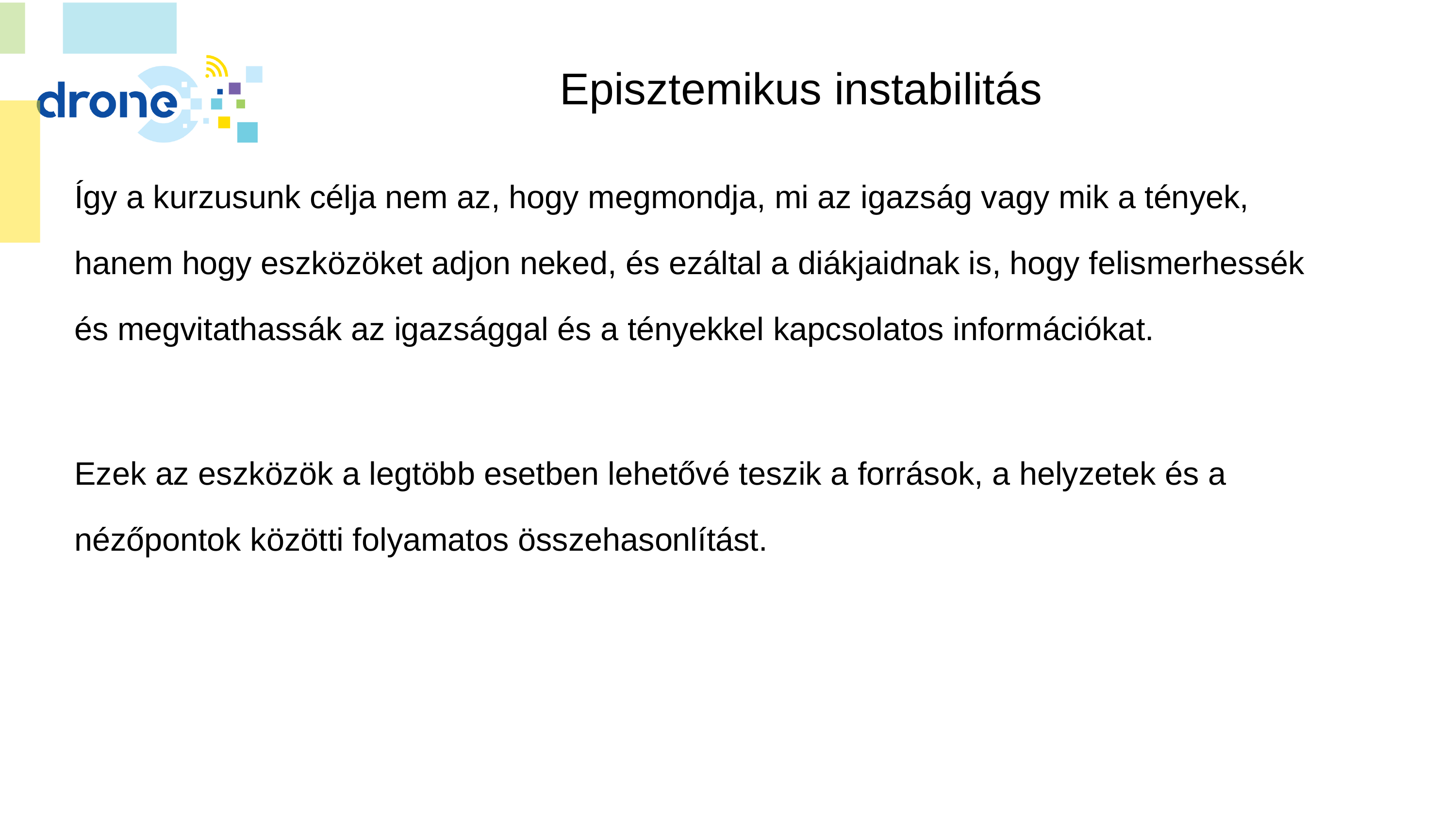

# Episztemikus instabilitás

Így a kurzusunk célja nem az, hogy megmondja, mi az igazság vagy mik a tények, hanem hogy eszközöket adjon neked, és ezáltal a diákjaidnak is, hogy felismerhessék és megvitathassák az igazsággal és a tényekkel kapcsolatos információkat.

Ezek az eszközök a legtöbb esetben lehetővé teszik a források, a helyzetek és a nézőpontok közötti folyamatos összehasonlítást.